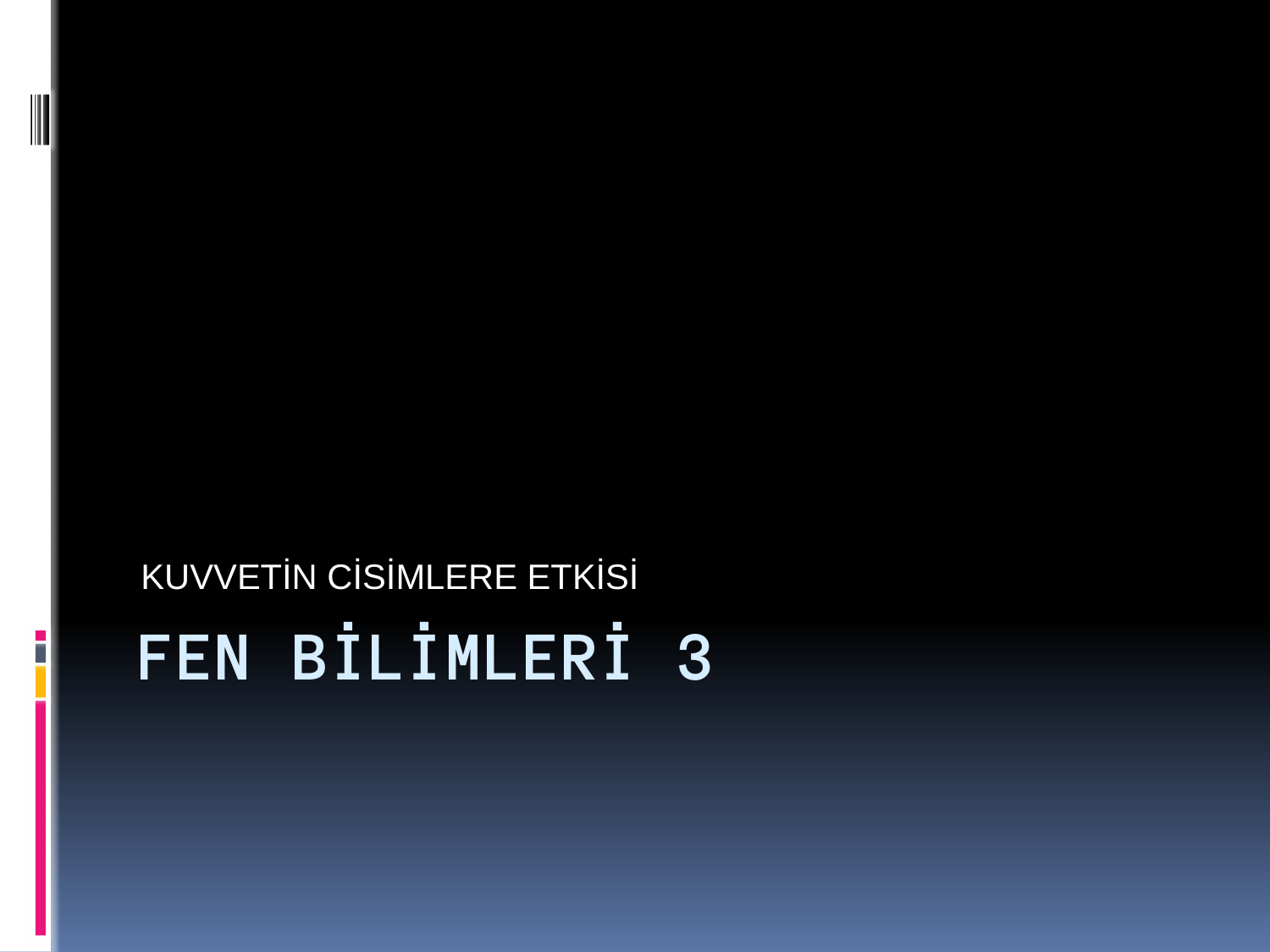

KUVVETİN CİSİMLERE ETKİSİ
# FEN BİLİMLERİ 3